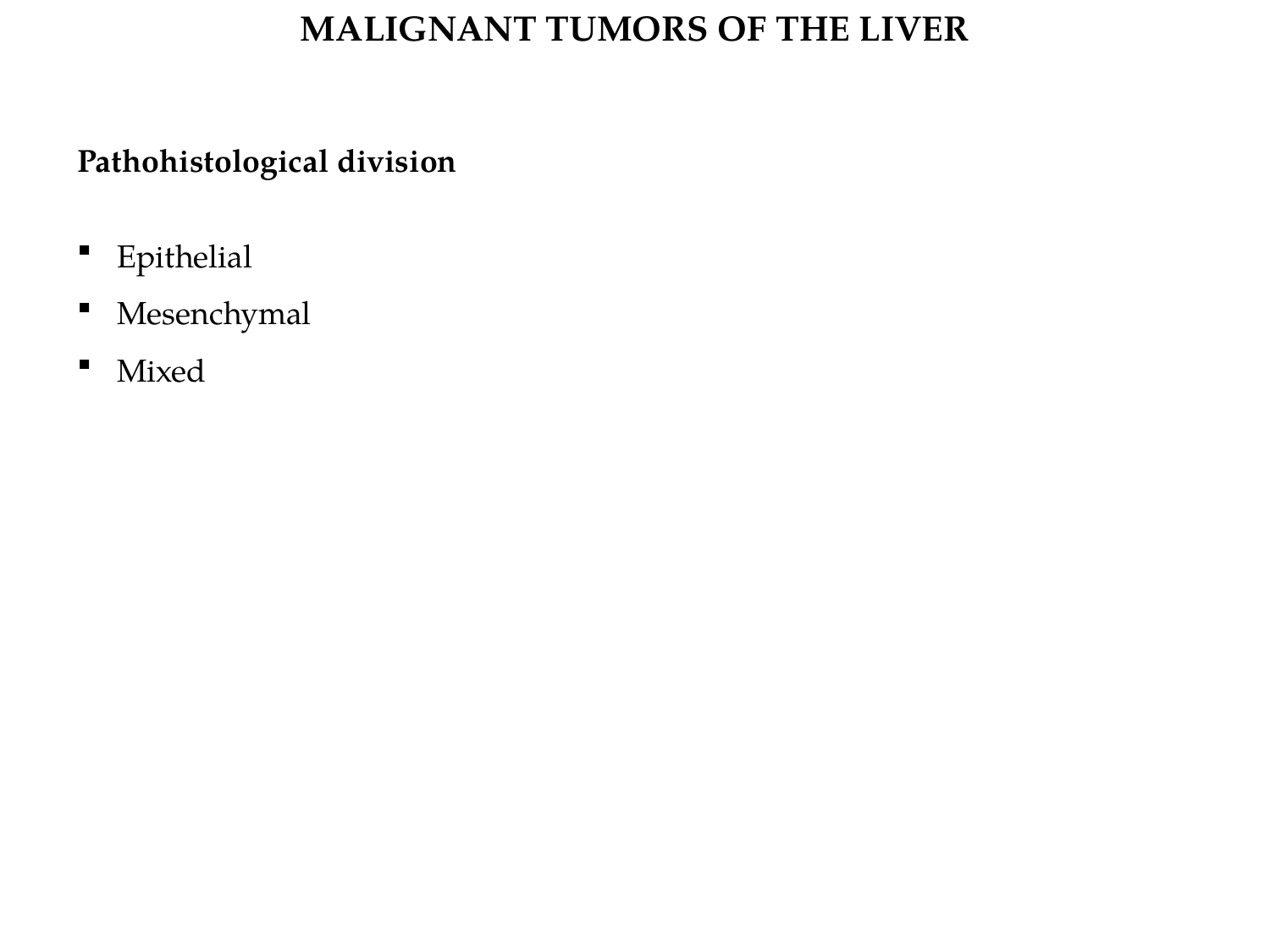

MALIGNANT TUMORS OF THE LIVER
Pathohistological division

Epithelial
Mesenchymal
Mixed